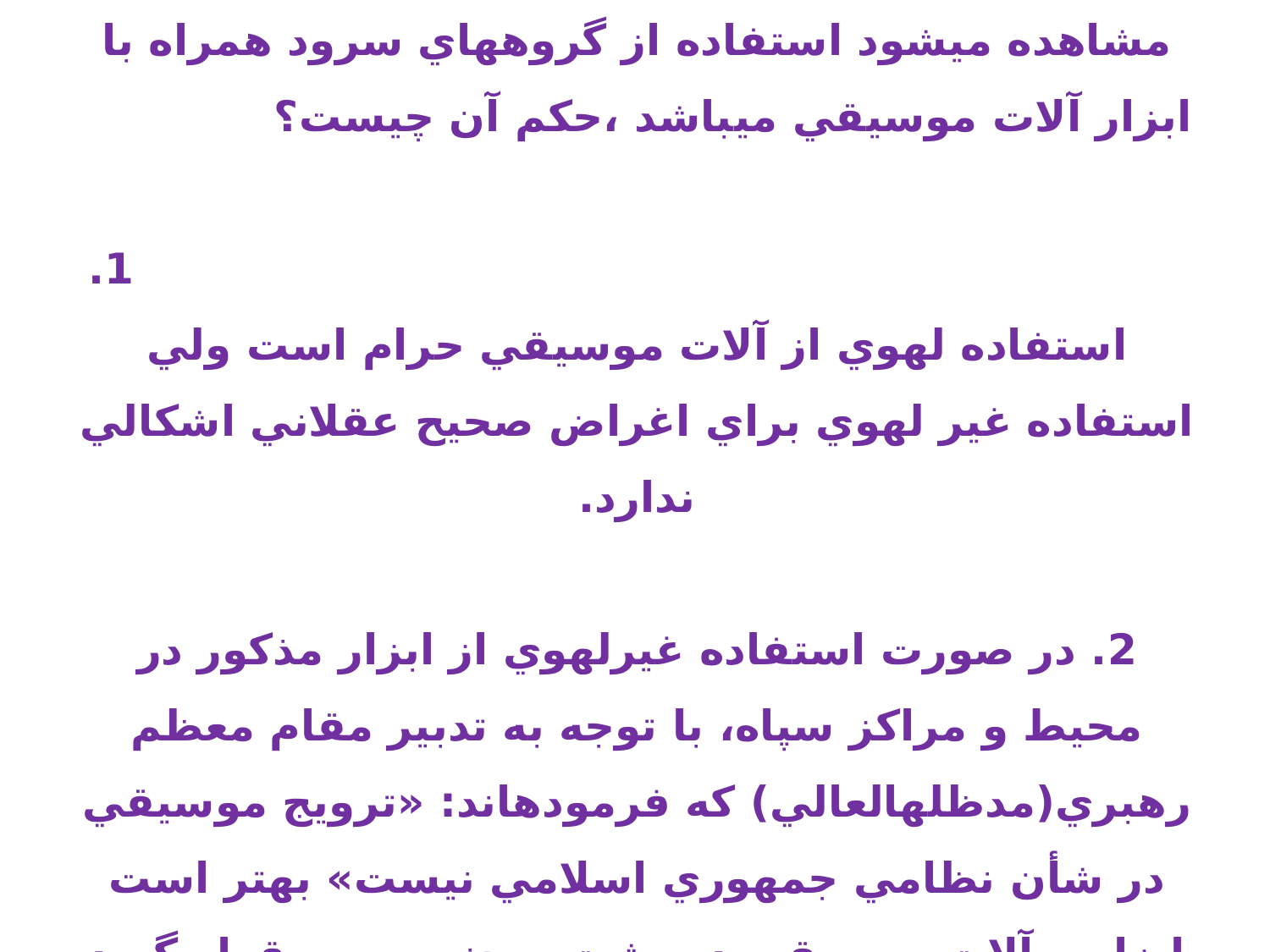

س13)در مراسم جشن و شادماني، يكي از مواردي كه مشاهده مي‎شود استفاده از گروه‎هاي سرود همراه با ابزار آلات موسيقي مي‎باشد ،حکم آن چیست؟                                                                                                                                                                 1. استفاده لهوي از آلات موسيقي حرام است ولي استفاده غير لهوي براي اغراض صحيح عقلاني اشكالي ندارد.

2. در صورت استفاده غيرلهوي از ابزار مذكور در محيط و مراكز سپاه، با توجه به تدبير مقام معظم رهبري(مدظله‎العالي) كه فرموده‎اند: «ترويج موسيقي در شأن نظامي جمهوري اسلامي نيست» بهتر است ابزار و آلات موسيقي در پشت صحنه و سن قرار گيرد تا شبهه ترويج را نداشته باشد.